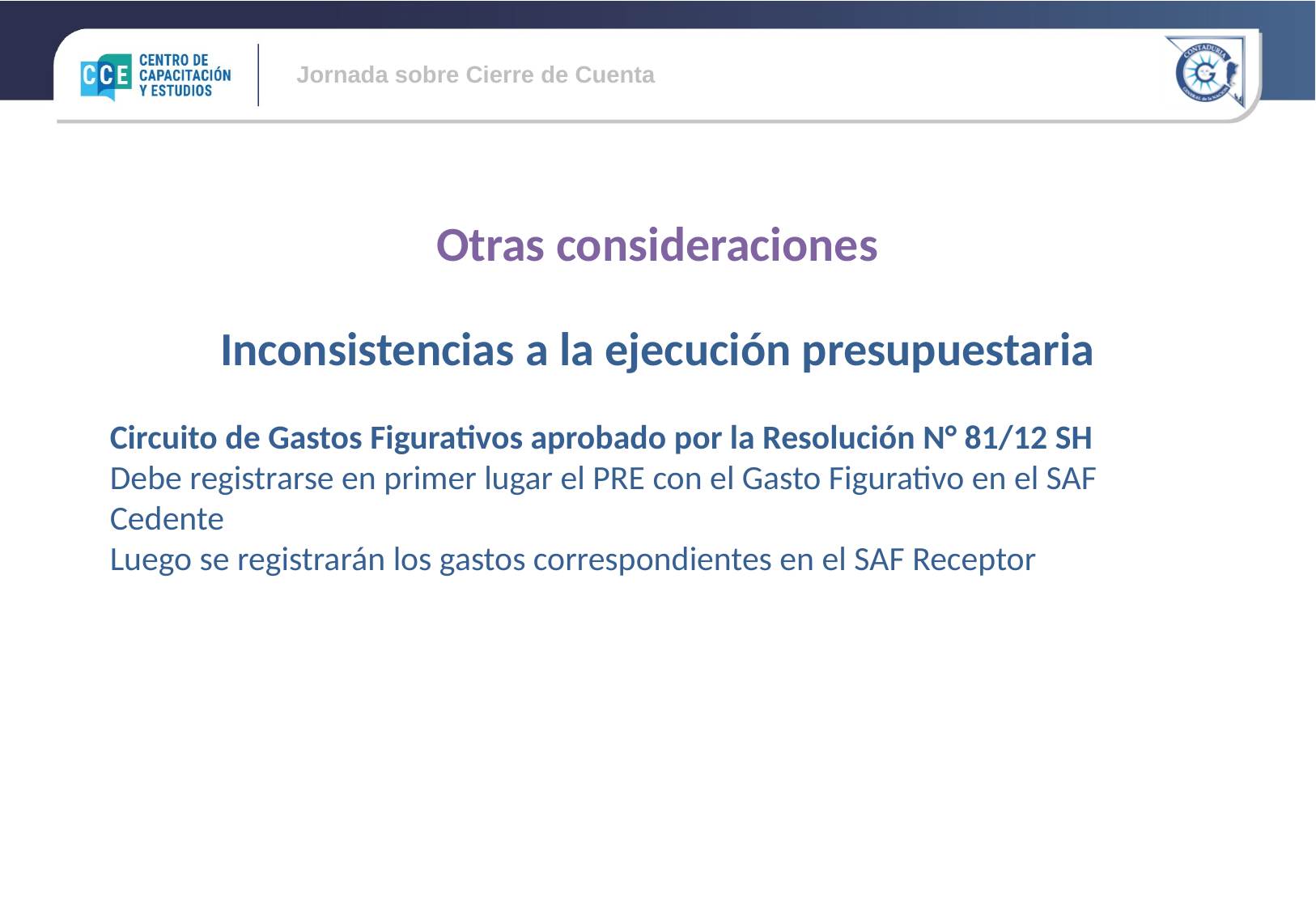

Otras consideraciones
Inconsistencias a la ejecución presupuestaria

Circuito de Gastos Figurativos aprobado por la Resolución N° 81/12 SH
Debe registrarse en primer lugar el PRE con el Gasto Figurativo en el SAF Cedente
Luego se registrarán los gastos correspondientes en el SAF Receptor